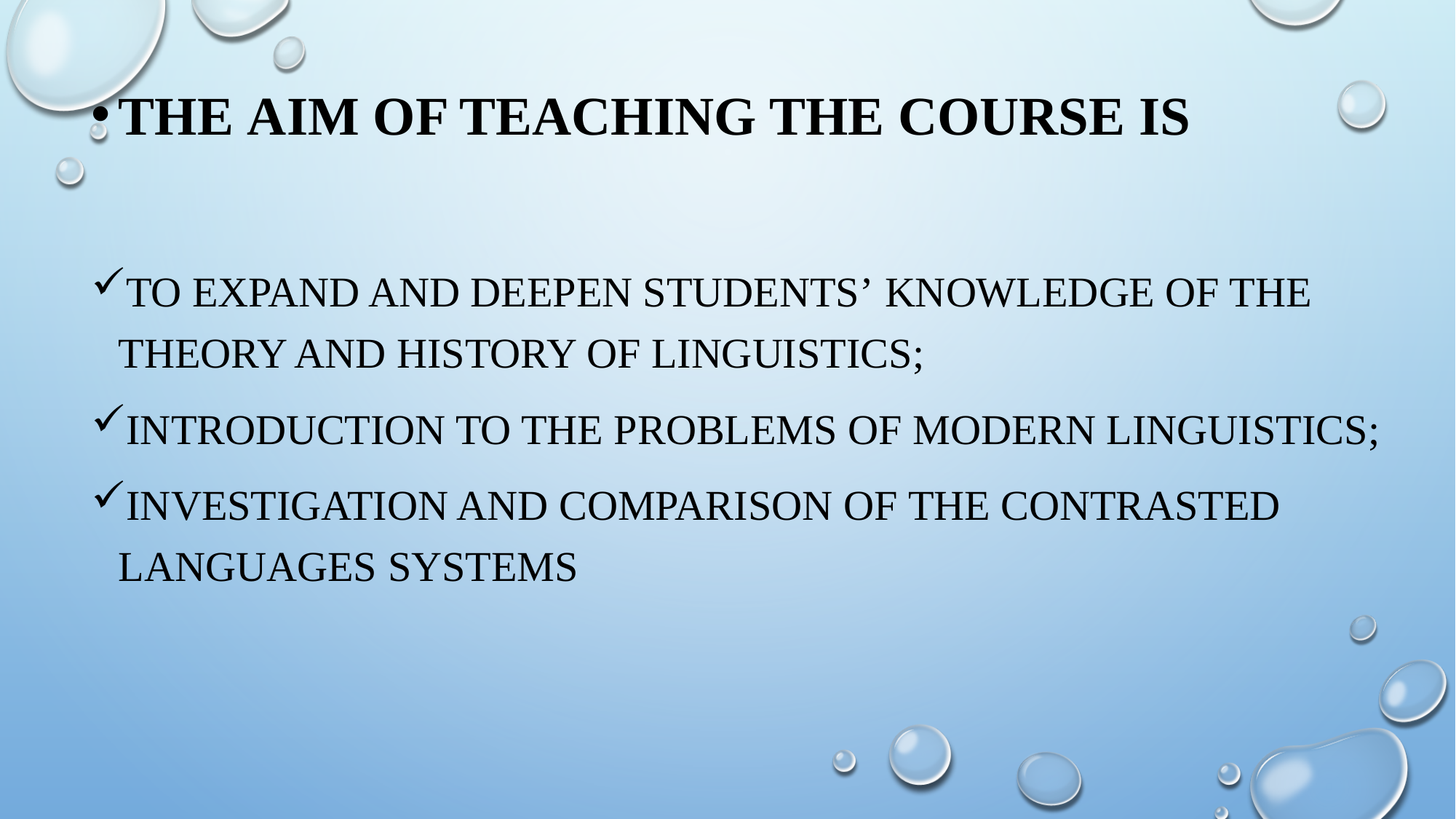

The aim of teaching the course is

to expand and deepen students’ knowledge of the theory and history of linguistics;
introduction to the problems of modern linguistics;
investigation and comparison of the contrasted languages systems